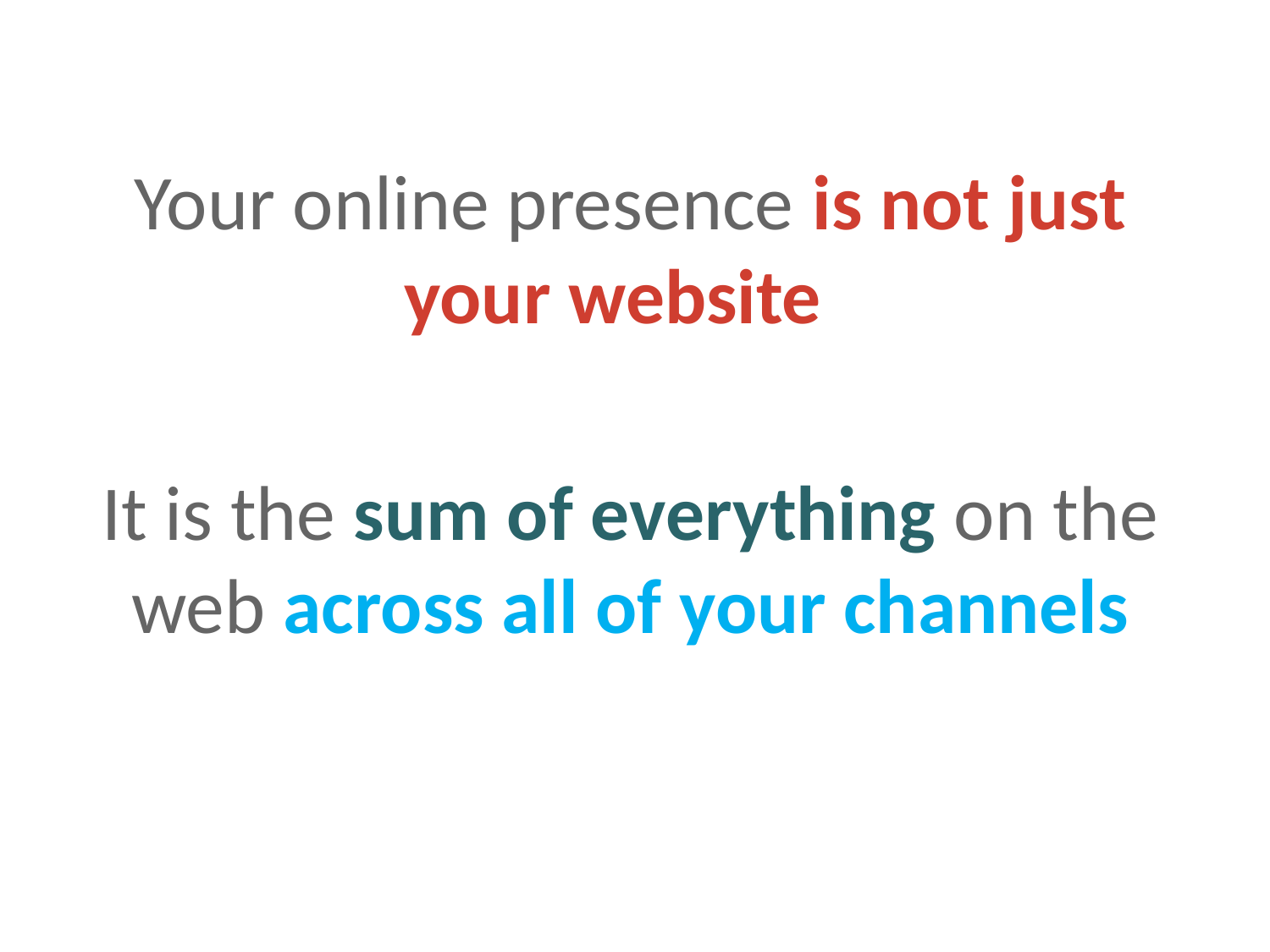

Your online presence is not just your website

It is the sum of everything on the web across all of your channels